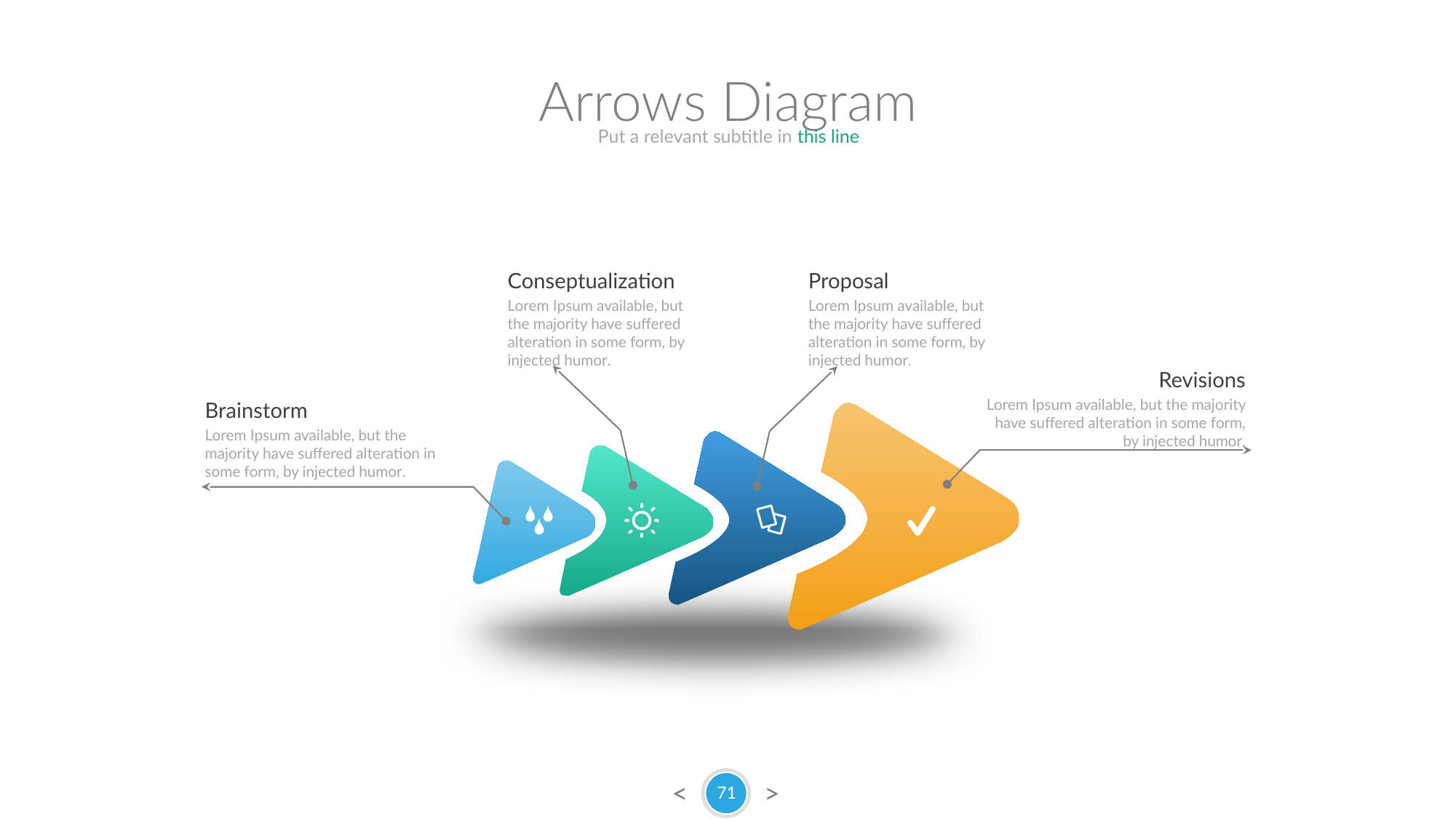

Arrows Diagram
Put a relevant subtitle in this line
Conseptualization
Lorem Ipsum available, but the majority have suffered alteration in some form, by injected humor.
Proposal
Lorem Ipsum available, but the majority have suffered alteration in some form, by injected humor.
Revisions
Lorem Ipsum available, but the majority have suffered alteration in some form, by injected humor.

Brainstorm
Lorem Ipsum available, but the majority have suffered alteration in some form, by injected humor.

71